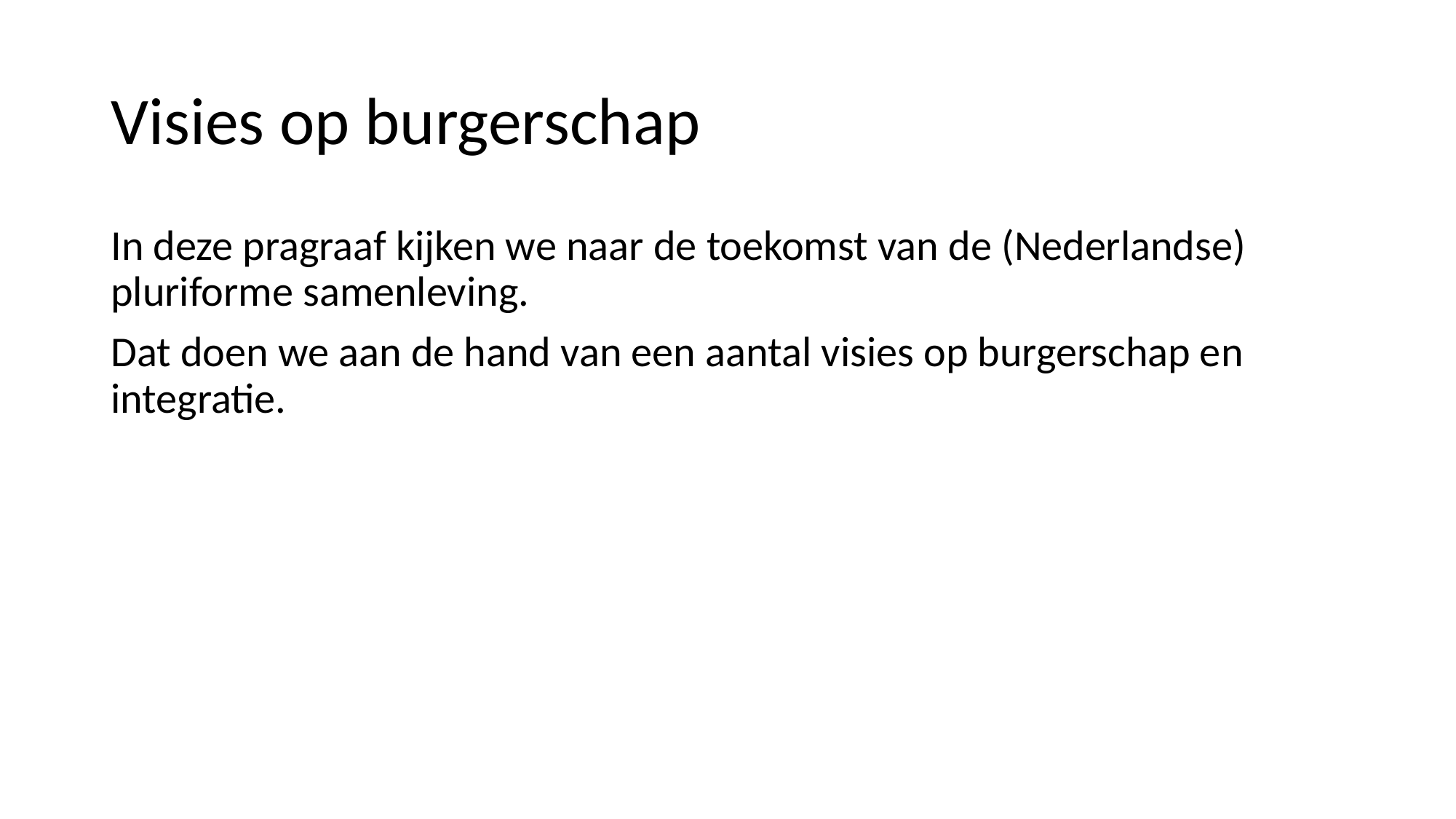

# Visies op burgerschap
In deze pragraaf kijken we naar de toekomst van de (Nederlandse) pluriforme samenleving.
Dat doen we aan de hand van een aantal visies op burgerschap en integratie.